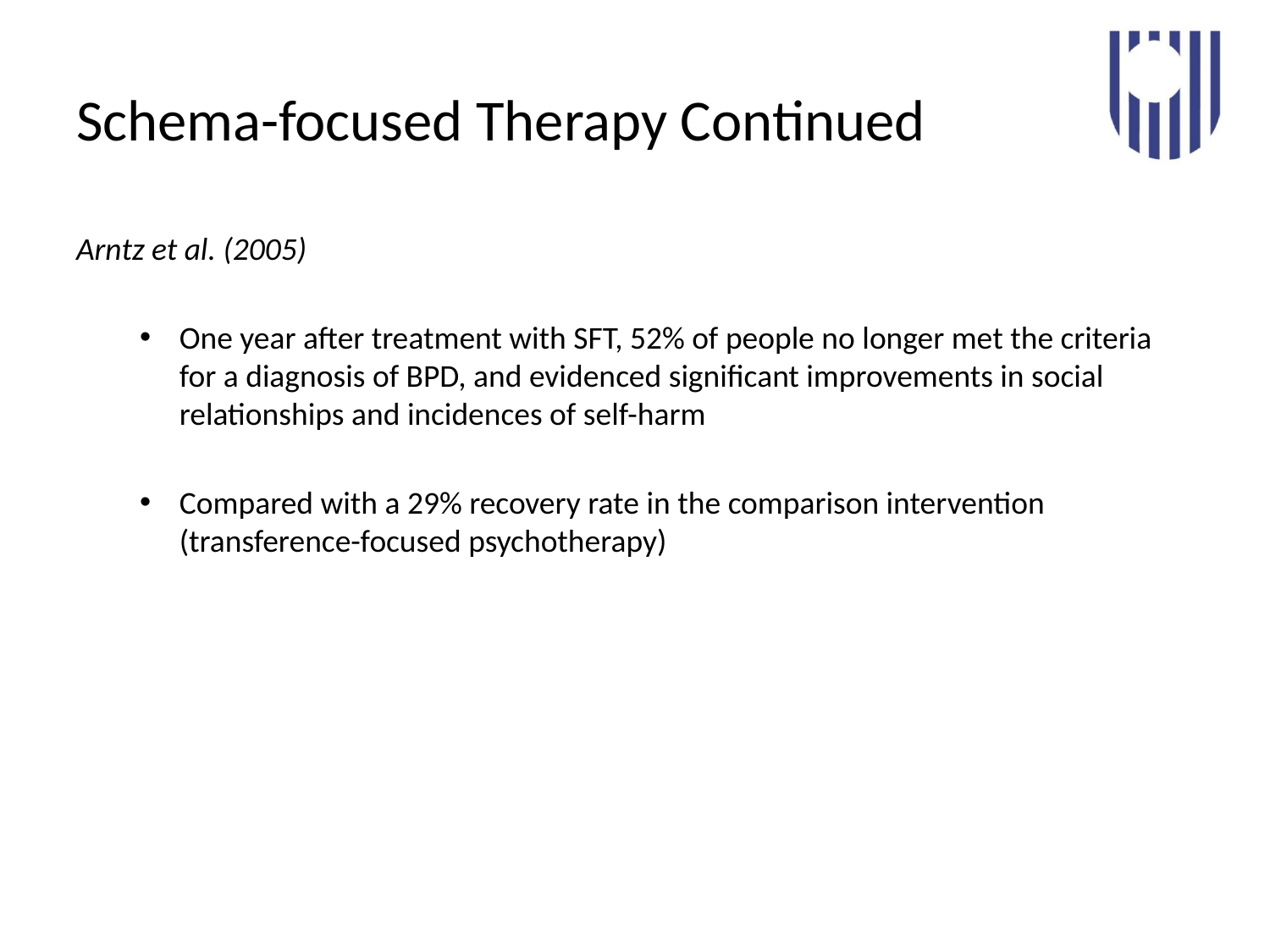

# Schema-focused Therapy Continued
Arntz et al. (2005)

One year after treatment with SFT, 52% of people no longer met the criteria for a diagnosis of BPD, and evidenced significant improvements in social relationships and incidences of self-harm

Compared with a 29% recovery rate in the comparison intervention (transference-focused psychotherapy)